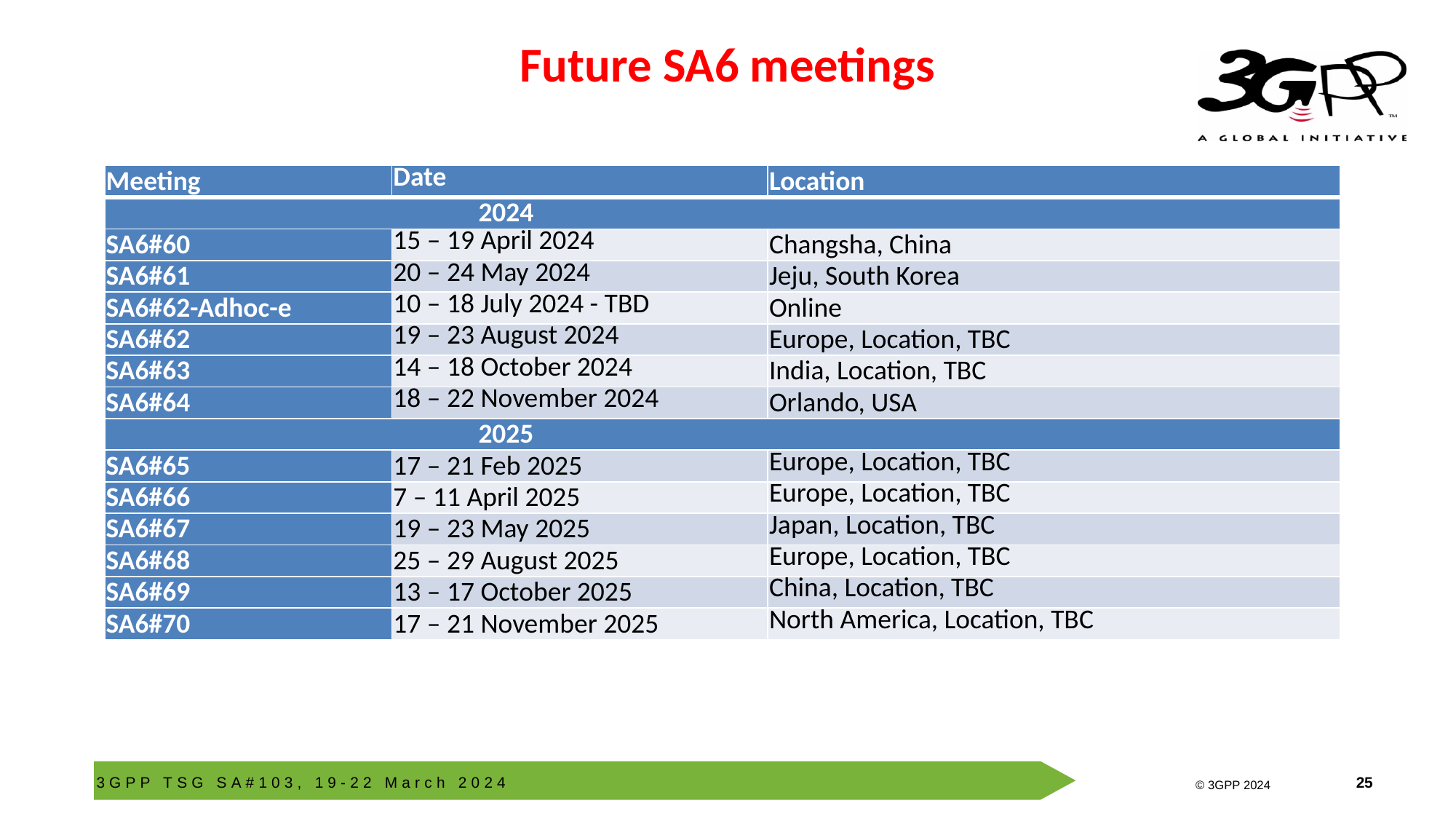

Future SA6 meetings
| Meeting | Date | Location |
| --- | --- | --- |
| 2024 |  |  |
| SA6#60 | 15 – 19 April 2024 | Changsha, China |
| SA6#61 | 20 – 24 May 2024 | Jeju, South Korea |
| SA6#62-Adhoc-e | 10 – 18 July 2024 - TBD | Online |
| SA6#62 | 19 – 23 August 2024 | Europe, Location, TBC |
| SA6#63 | 14 – 18 October 2024 | India, Location, TBC |
| SA6#64 | 18 – 22 November 2024 | Orlando, USA |
| 2025 |  |  |
| SA6#65 | 17 – 21 Feb 2025 | Europe, Location, TBC |
| SA6#66 | 7 – 11 April 2025 | Europe, Location, TBC |
| SA6#67 | 19 – 23 May 2025 | Japan, Location, TBC |
| SA6#68 | 25 – 29 August 2025 | Europe, Location, TBC |
| SA6#69 | 13 – 17 October 2025 | China, Location, TBC |
| SA6#70 | 17 – 21 November 2025 | North America, Location, TBC |